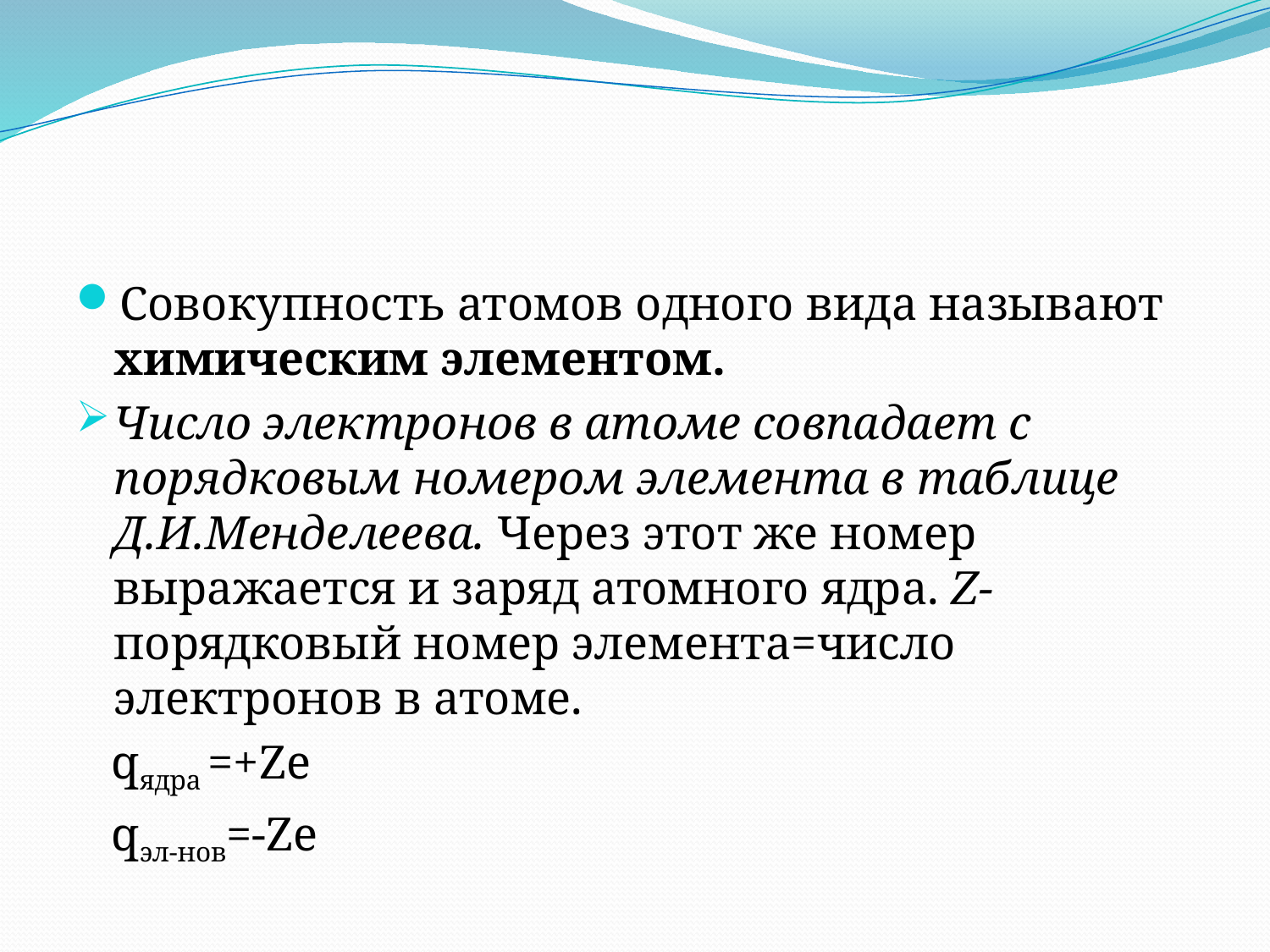

#
Совокупность атомов одного вида называют химическим элементом.
Число электронов в атоме совпадает с порядковым номером элемента в таблице Д.И.Менделеева. Через этот же номер выражается и заряд атомного ядра. Z-порядковый номер элемента=число электронов в атоме.
   qядра =+Ze
   qэл-нов=-Ze